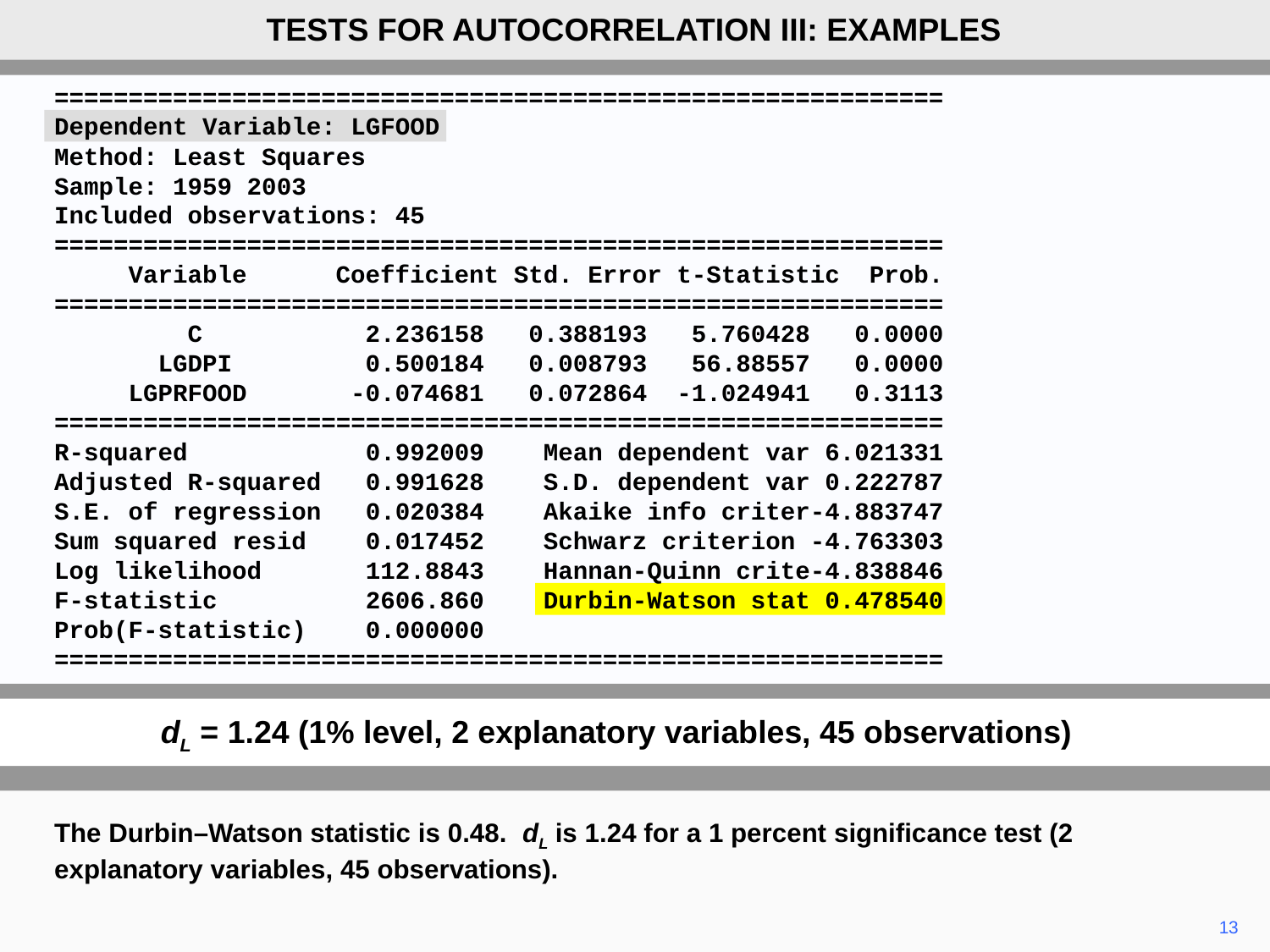

TESTS FOR AUTOCORRELATION III: EXAMPLES

============================================================
Dependent Variable: LGFOOD
Method: Least Squares
Sample: 1959 2003
Included observations: 45
============================================================
     Variable      Coefficient Std. Error t-Statistic  Prob.
============================================================
         C           2.236158   0.388193   5.760428   0.0000
       LGDPI         0.500184   0.008793   56.88557   0.0000
     LGPRFOOD       -0.074681   0.072864  -1.024941   0.3113
============================================================
R-squared            0.992009    Mean dependent var 6.021331
Adjusted R-squared   0.991628    S.D. dependent var 0.222787
S.E. of regression   0.020384    Akaike info criter-4.883747
Sum squared resid    0.017452    Schwarz criterion -4.763303
Log likelihood       112.8843    Hannan-Quinn crite-4.838846
F-statistic          2606.860    Durbin-Watson stat 0.478540
Prob(F-statistic)    0.000000
============================================================

dL = 1.24 (1% level, 2 explanatory variables, 45 observations)

The Durbin–Watson statistic is 0.48.  dL is 1.24 for a 1 percent significance test (2 explanatory variables, 45 observations).
13